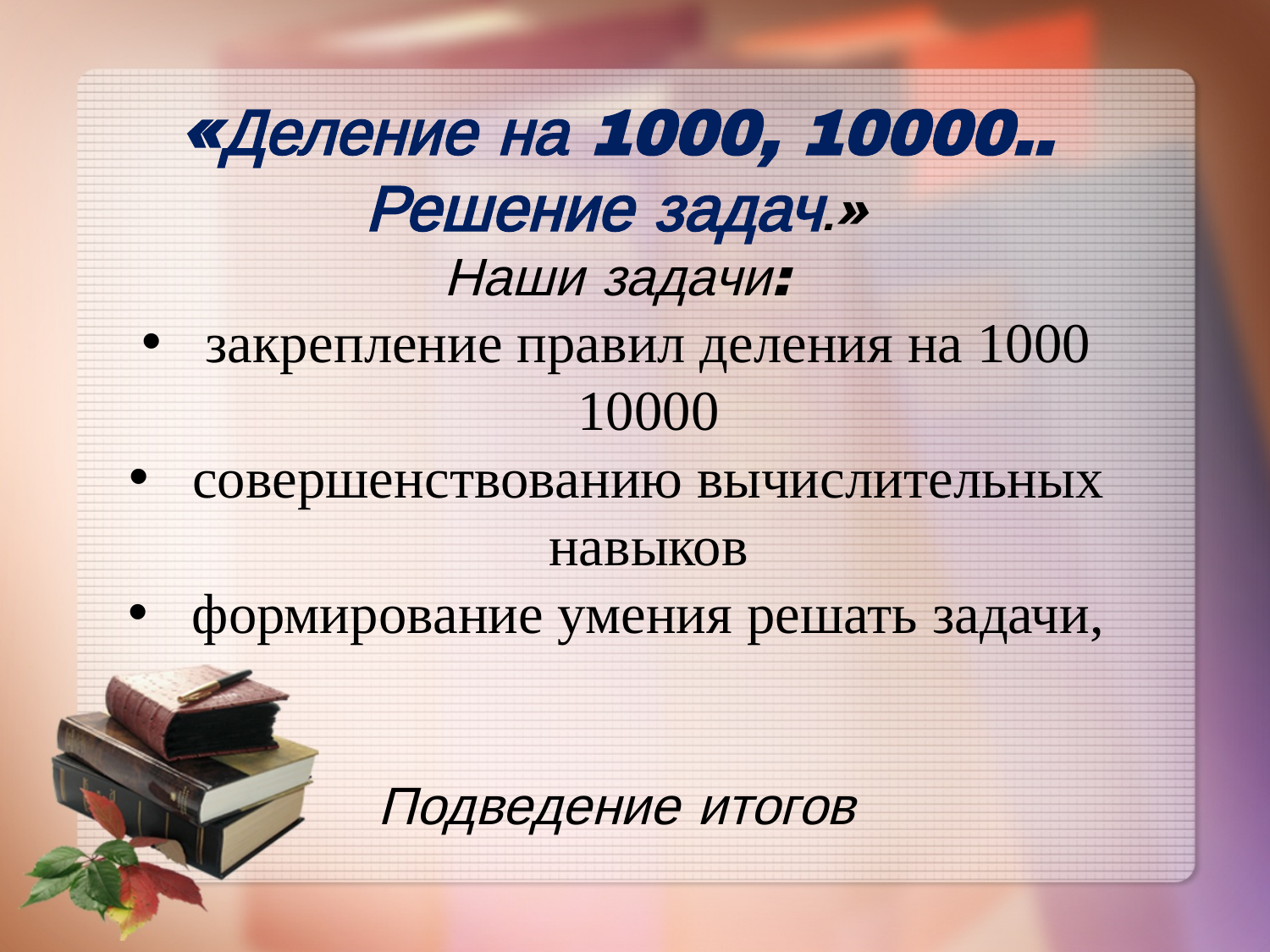

«Деление на 1000, 10000..
Решение задач.»
Наши задачи:
закрепление правил деления на 1000 10000
совершенствованию вычислительных навыков
формирование умения решать задачи,

Подведение итогов